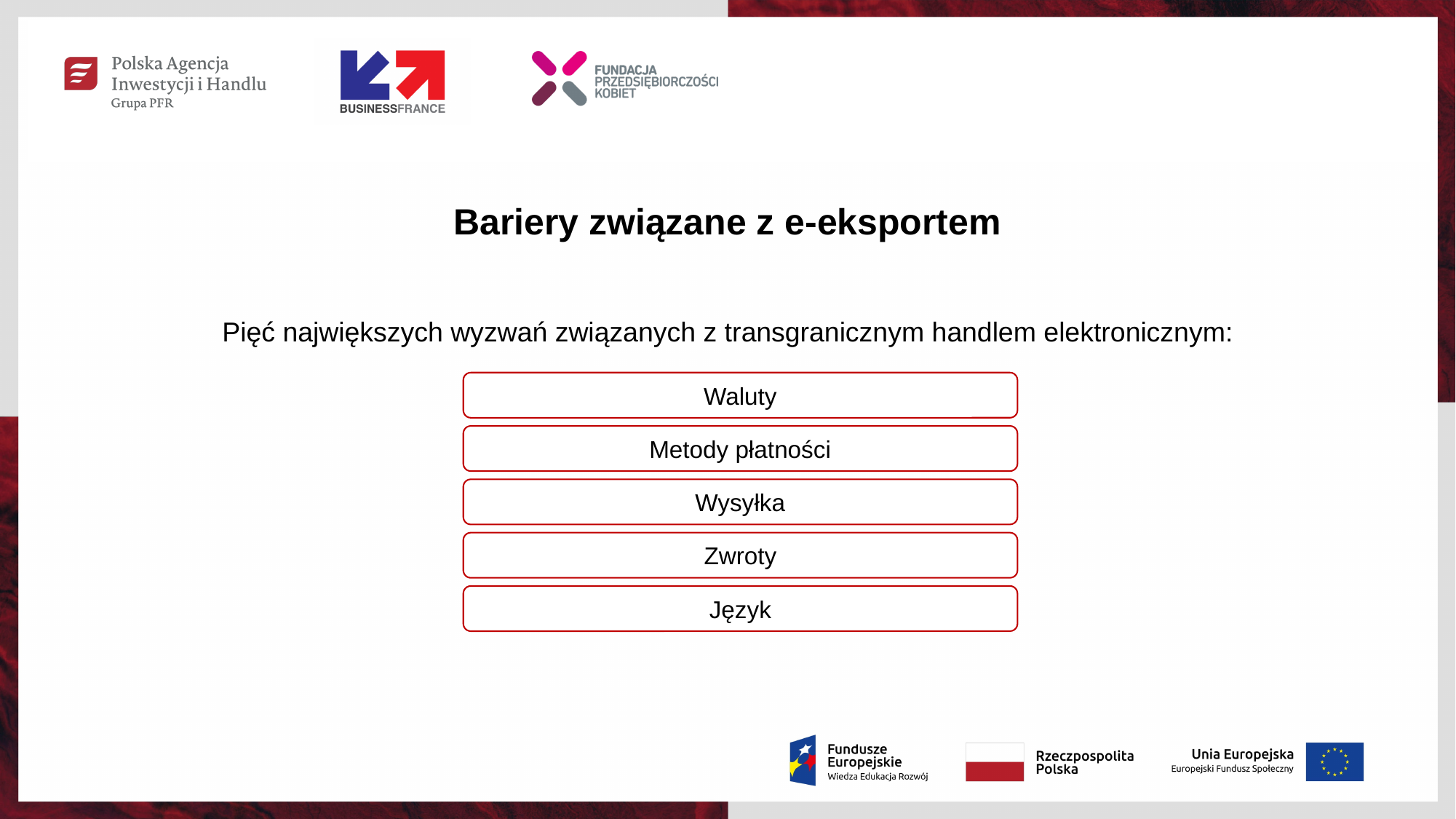

Bariery związane z e-eksportem
Pięć największych wyzwań związanych z transgranicznym handlem elektronicznym:

Waluty

Metody płatności

Wysyłka

Zwroty

Język